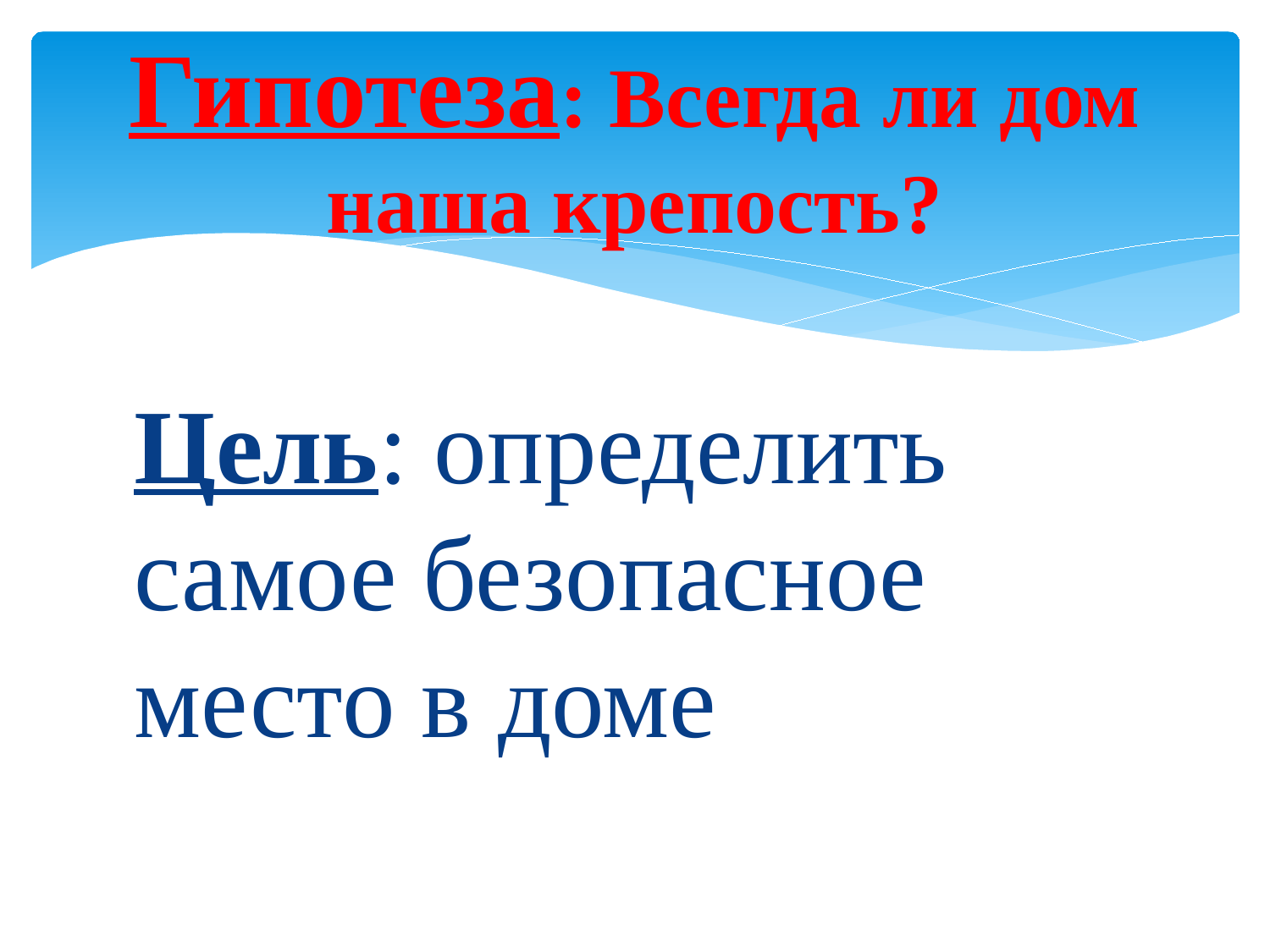

# Гипотеза: Всегда ли дом наша крепость?
Цель: определить самое безопасное место в доме